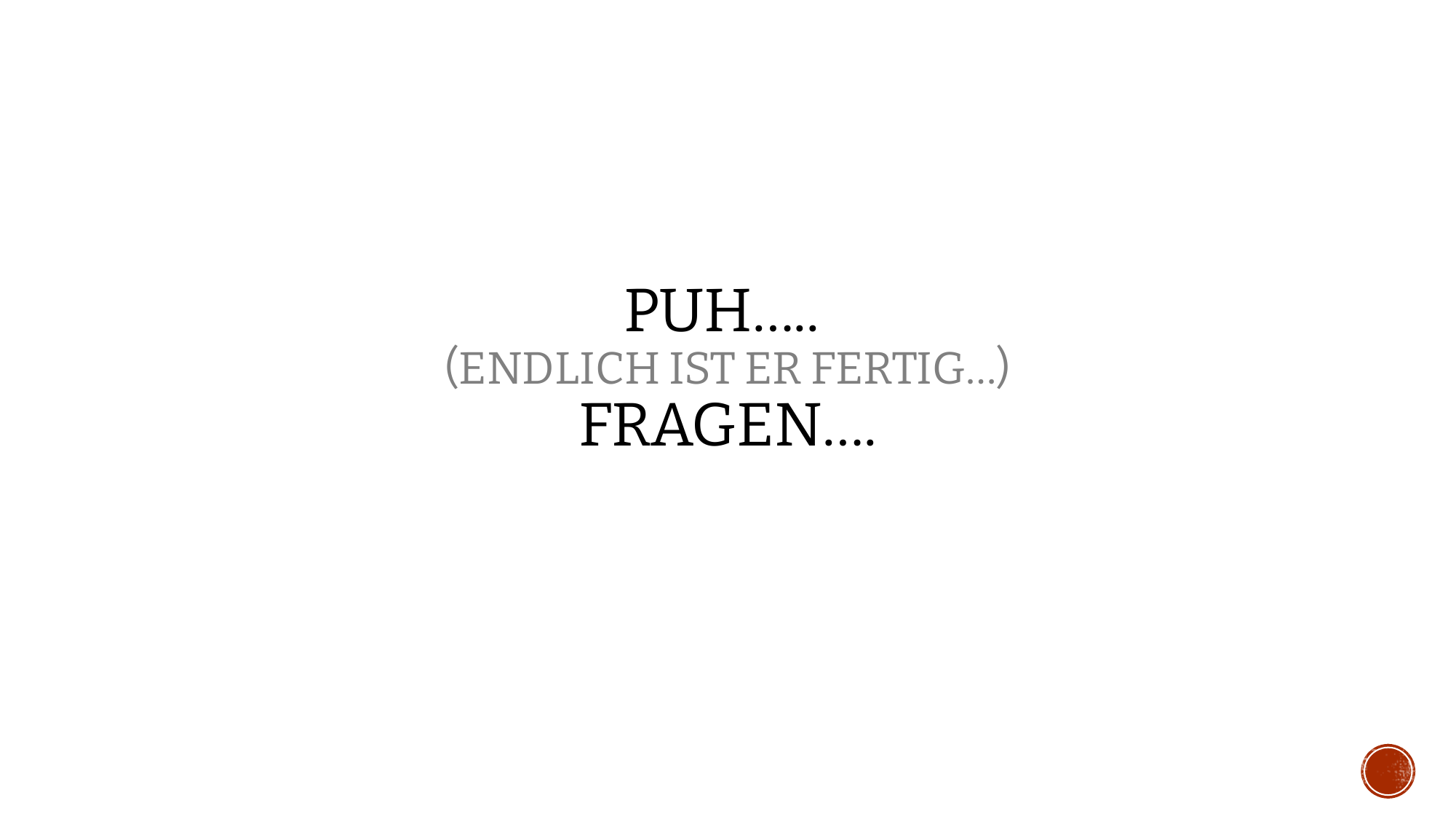

# Puh….. (Endlich ist er fertig…) Fragen….